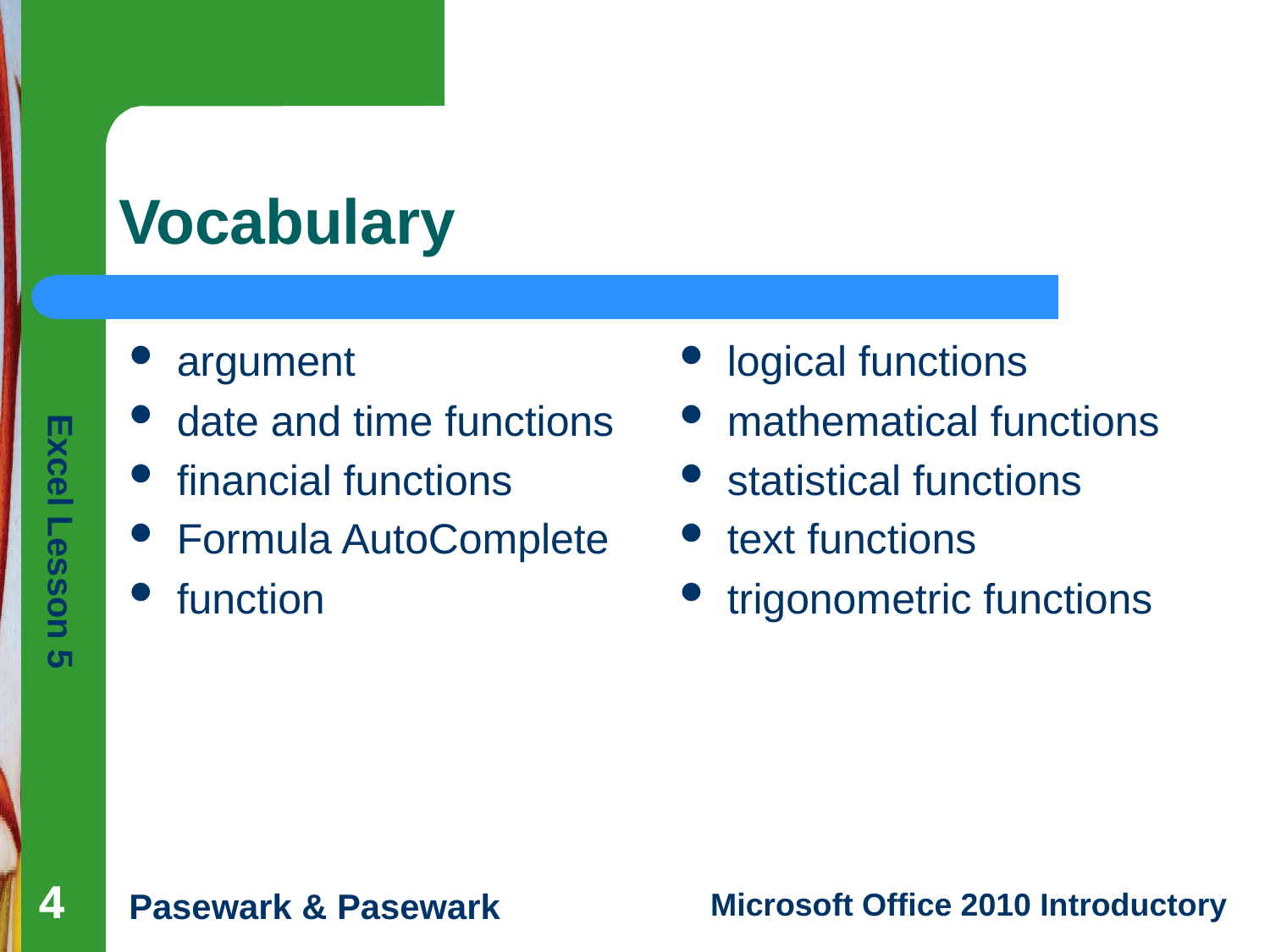

# Vocabulary
argument
date and time functions
financial functions
Formula AutoComplete
function
logical functions
mathematical functions
statistical functions
text functions
trigonometric functions
4
4
4